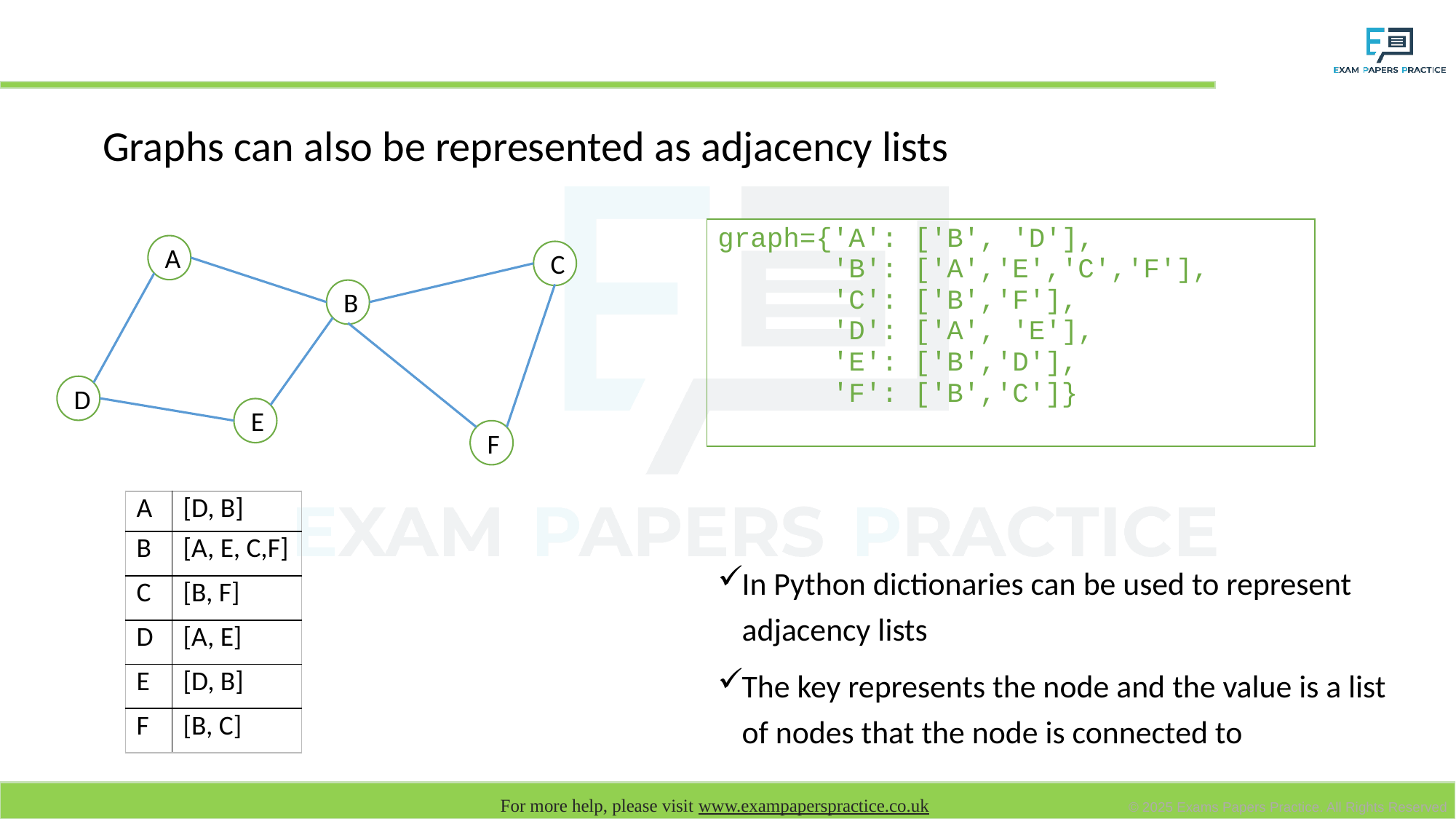

# Adjacency list: no weighting
Graphs can also be represented as adjacency lists

| graph={'A': ['B', 'D'], 'B': ['A','E','C','F'], 'C': ['B','F'], 'D': ['A', 'E'], 'E': ['B','D'], 'F': ['B','C']} |
| --- |
A
C
B
D
E
F
| A | [D, B] |
| --- | --- |
| B | [A, E, C,F] |
| C | [B, F] |
| D | [A, E] |
| E | [D, B] |
| F | [B, C] |
In Python dictionaries can be used to represent adjacency lists
The key represents the node and the value is a list of nodes that the node is connected to